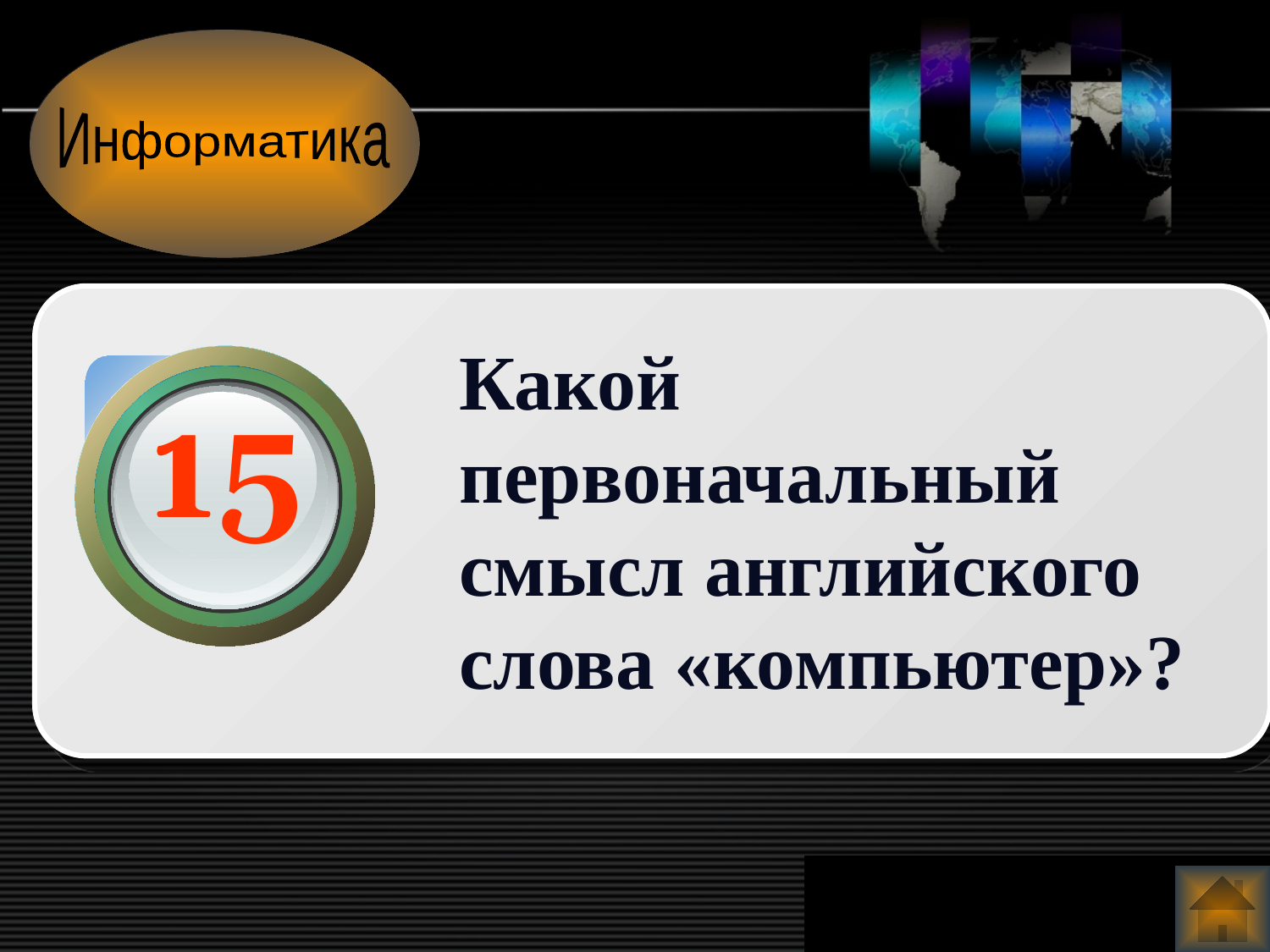

Информатика

Какой первоначальный смысл английского слова «компьютер»?

15

www.themegallery.com